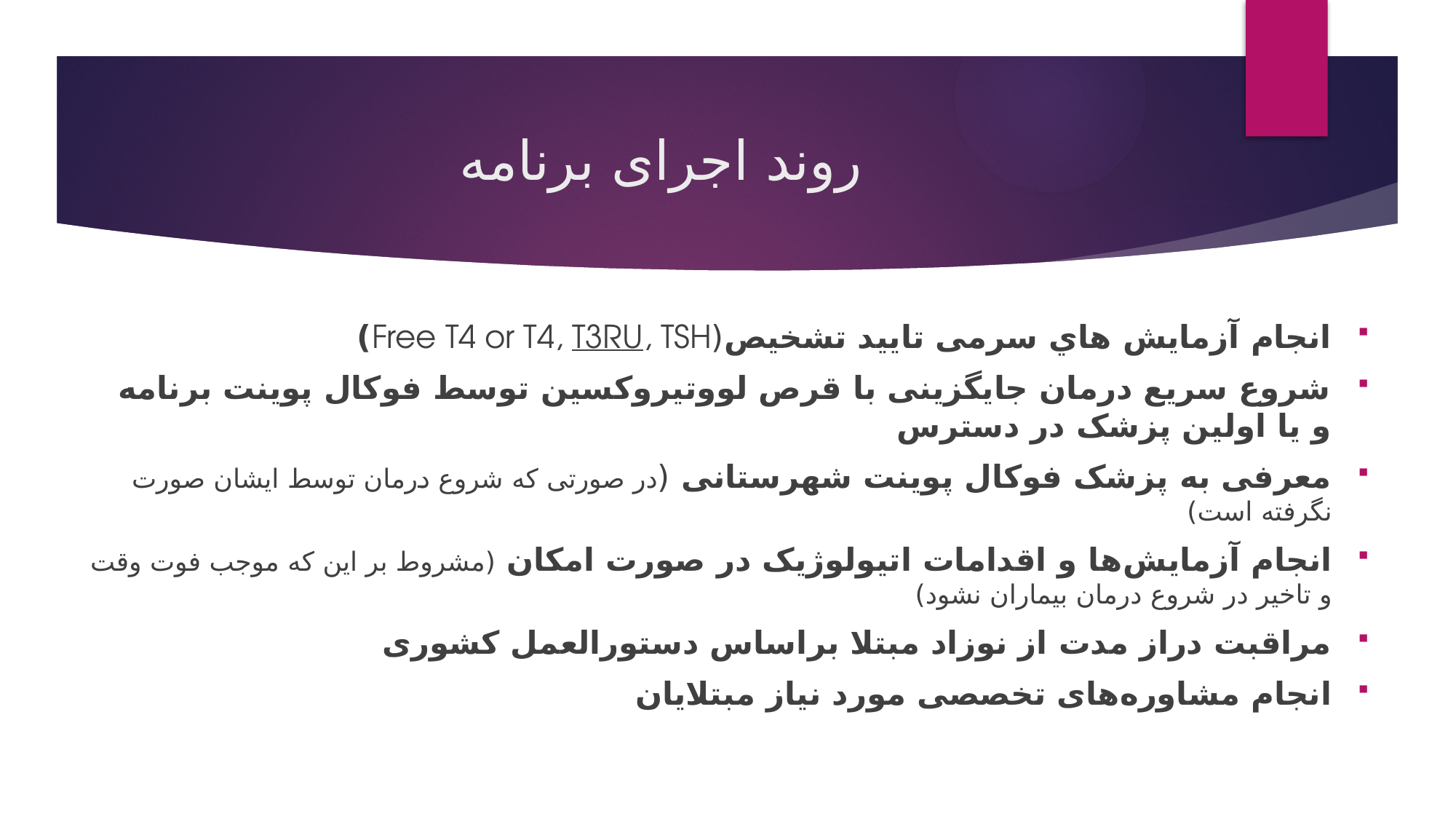

# روند اجرای برنامه
انجام آزمايش هاي سرمی تاييد تشخيص(Free T4 or T4, T3RU, TSH)
شروع سريع درمان جايگزينی با قرص لووتيروکسين توسط فوكال پوينت برنامه و يا اولين پزشک در دسترس
معرفی به پزشک فوکال پوينت شهرستانی (در صورتی که شروع درمان توسط ايشان صورت نگرفته است)
انجام آزمايش‌ها و اقدامات اتيولوژيک در صورت امکان (مشروط بر اين که موجب فوت وقت و تاخير در شروع درمان بیماران نشود)
مراقبت دراز مدت از نوزاد مبتلا بر‌اساس دستورالعمل کشوری
انجام مشاوره‌های تخصصی مورد نياز مبتلايان